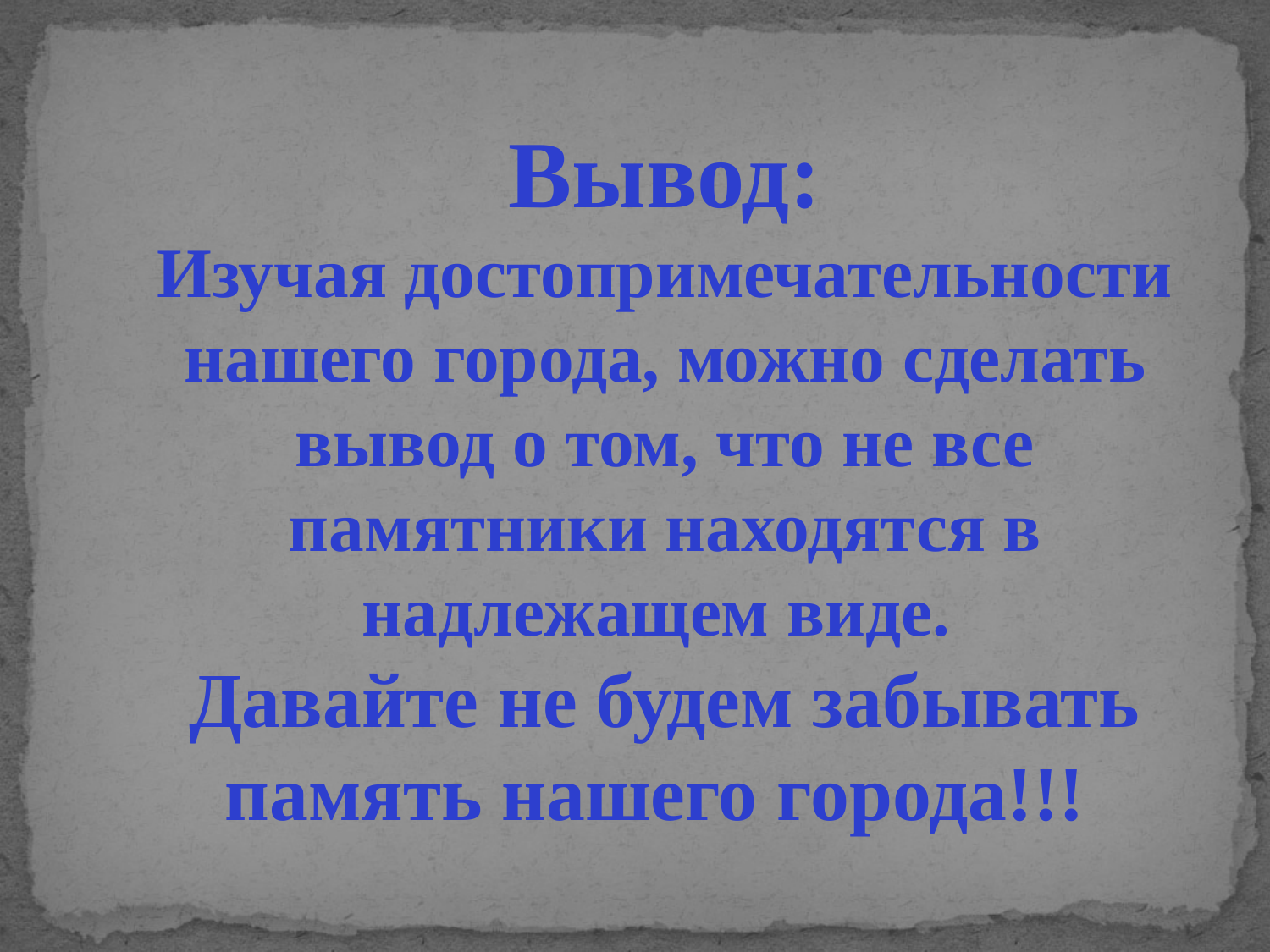

Вывод:
Изучая достопримечательности нашего города, можно сделать вывод о том, что не все памятники находятся в надлежащем виде.
Давайте не будем забывать память нашего города!!!